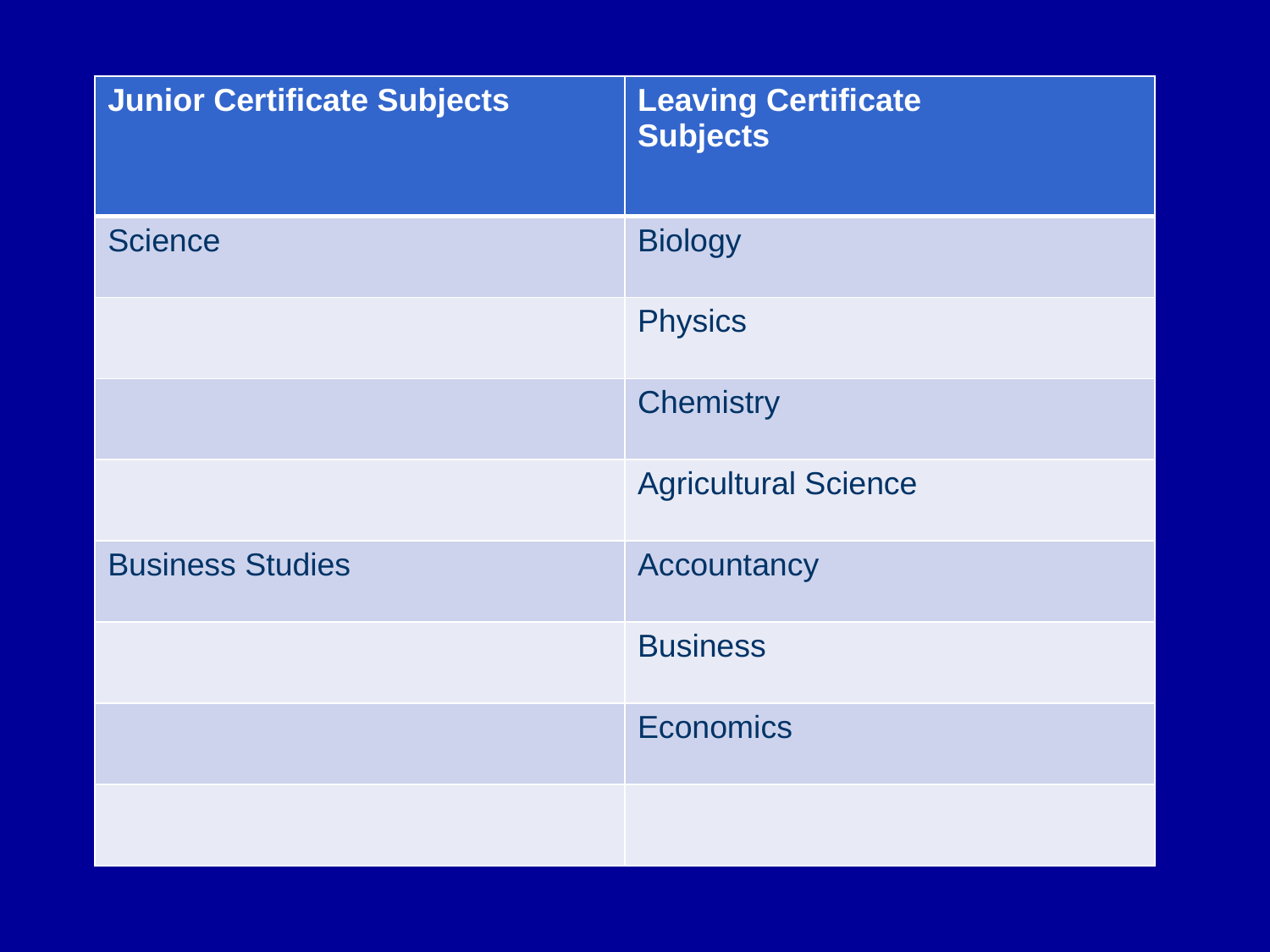

| Junior Certificate Subjects | Leaving Certificate Subjects |
| --- | --- |
| Science | Biology |
|  | Physics |
|  | Chemistry |
|  | Agricultural Science |
| Business Studies | Accountancy |
|  | Business |
|  | Economics |
|  |  |